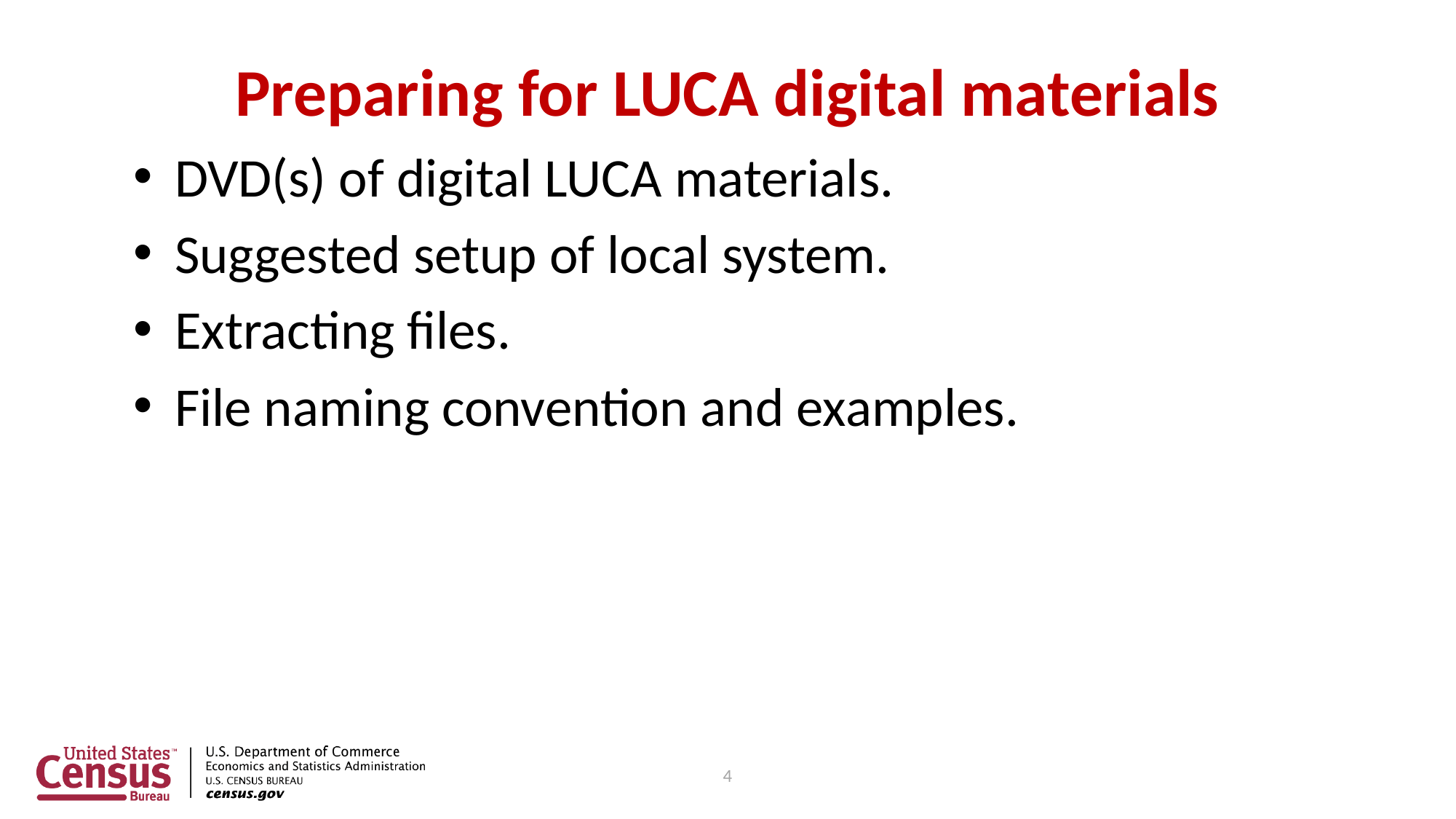

# Preparing for LUCA digital materials
DVD(s) of digital LUCA materials.
Suggested setup of local system.
Extracting files.
File naming convention and examples.
4